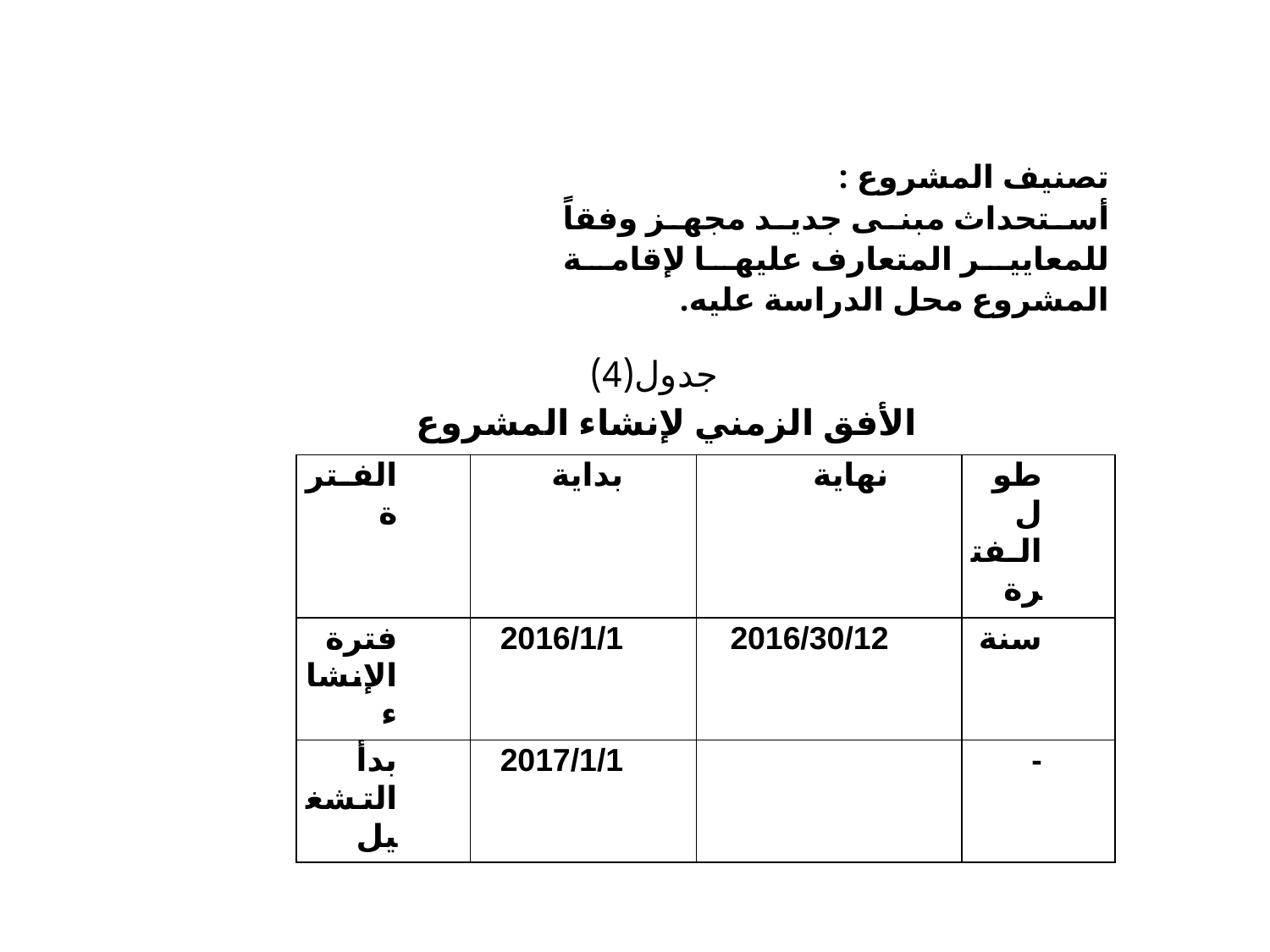

تصنيف المشروع :
أستحداث مبنى جديد مجهز وفقاً للمعايير المتعارف عليها لإقامة المشروع محل الدراسة عليه.

  جدول(4)
الأفق الزمني لإنشاء المشروع
| الفترة | بداية | نهاية | طول الفترة |
| --- | --- | --- | --- |
| فترة الإنشاء | 2016/1/1 | 2016/30/12 | سنة |
| بدأ التشغيل | 2017/1/1 |  | - |